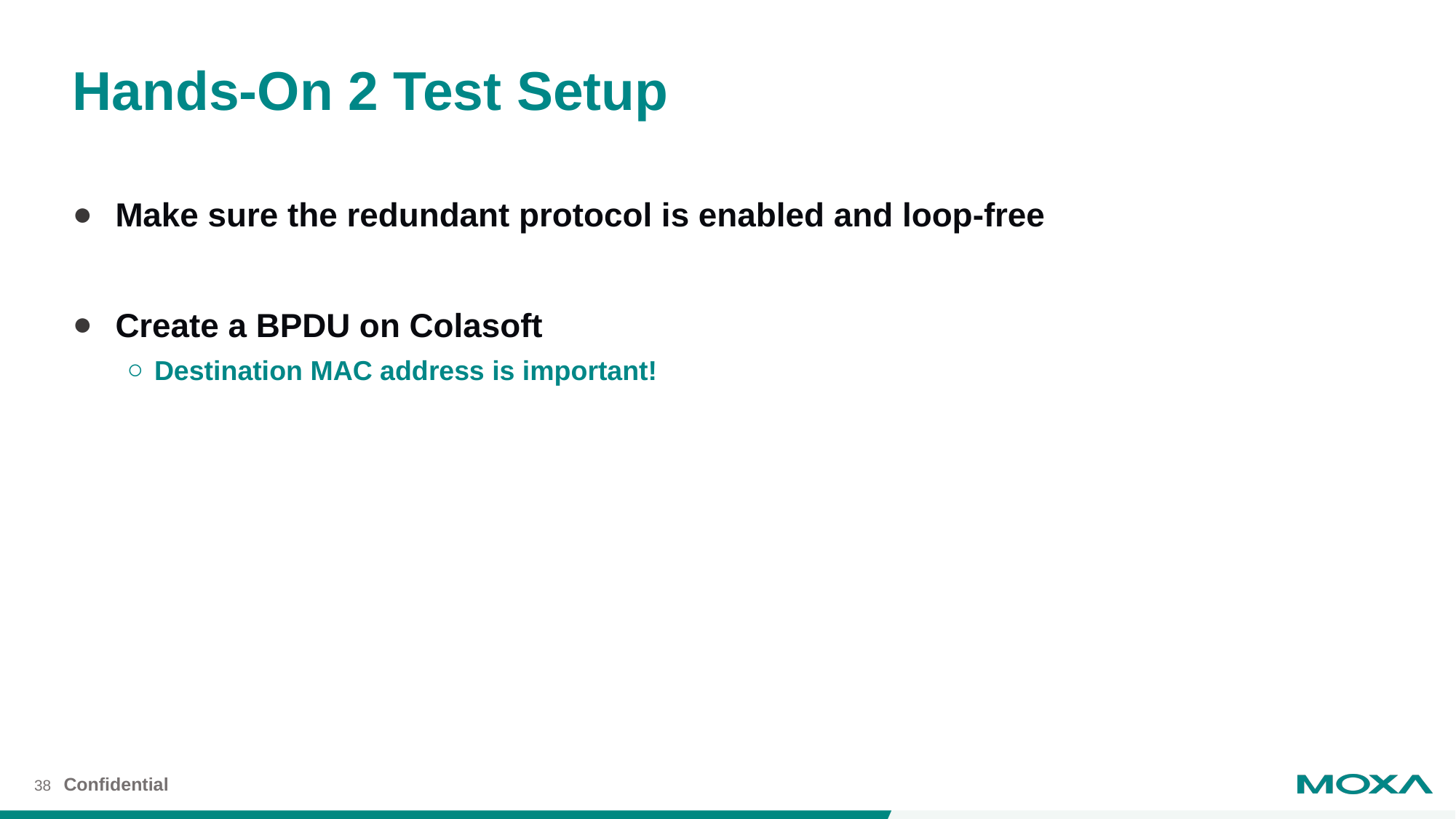

# Hands-On 2 Test Setup
Make sure the redundant protocol is enabled and loop-free

Create a BPDU on Colasoft
Destination MAC address is important!